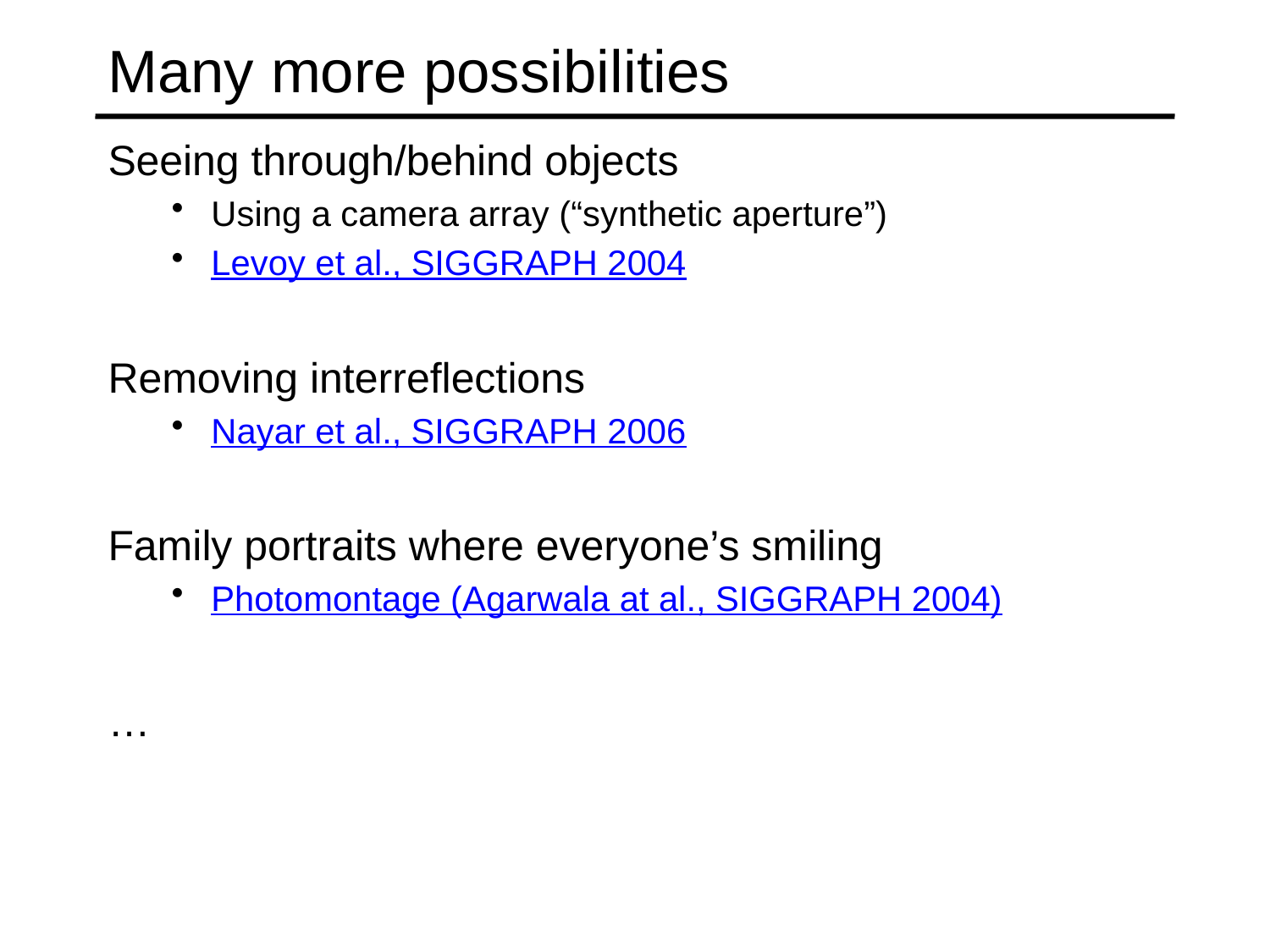

# Many more possibilities
Seeing through/behind objects
Using a camera array (“synthetic aperture”)
Levoy et al., SIGGRAPH 2004

Removing interreflections
Nayar et al., SIGGRAPH 2006

Family portraits where everyone’s smiling
Photomontage (Agarwala at al., SIGGRAPH 2004)

…